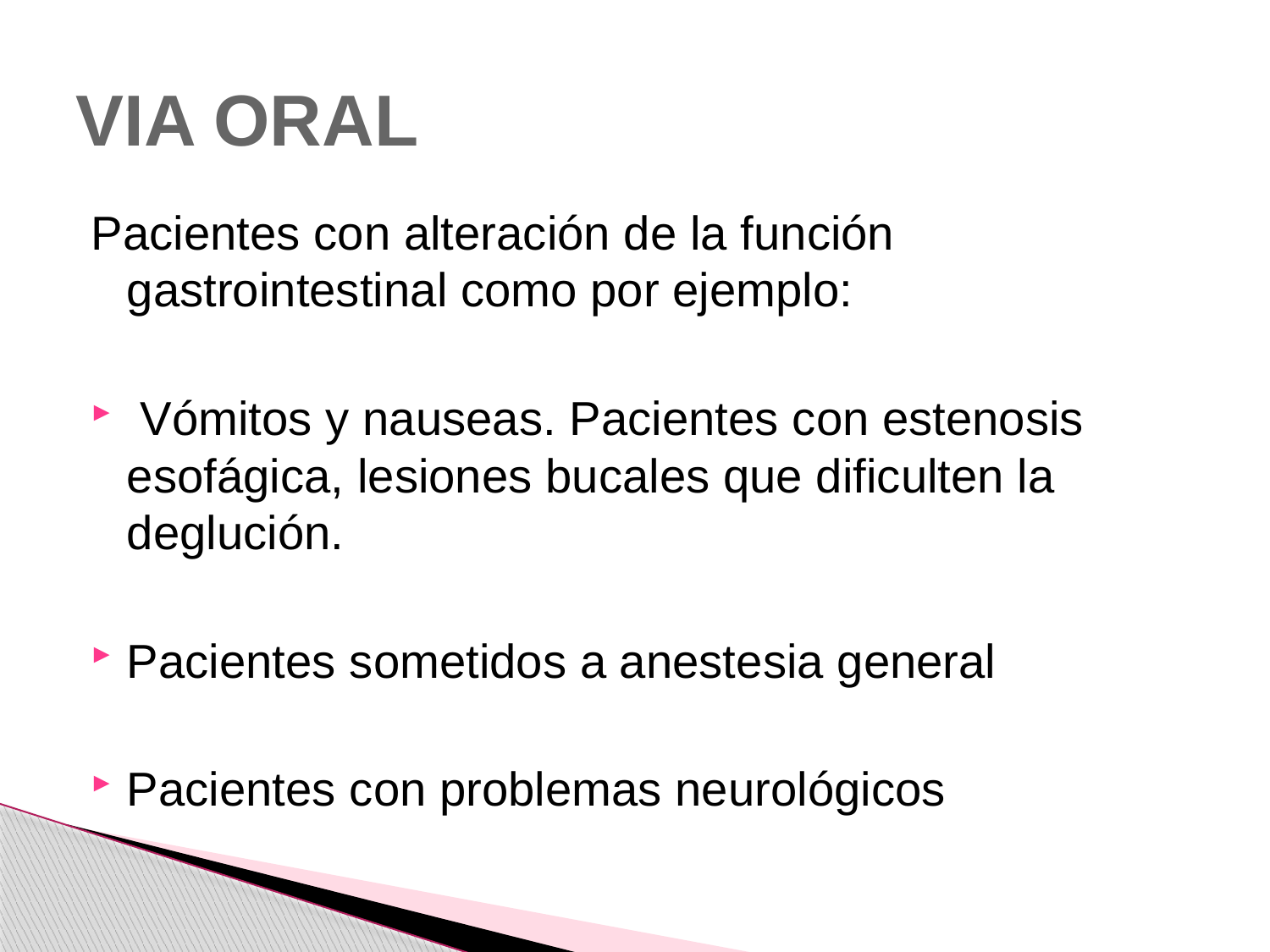

# VIA ORAL
Pacientes con alteración de la función gastrointestinal como por ejemplo:

 Vómitos y nauseas. Pacientes con estenosis esofágica, lesiones bucales que dificulten la deglución.

Pacientes sometidos a anestesia general

Pacientes con problemas neurológicos